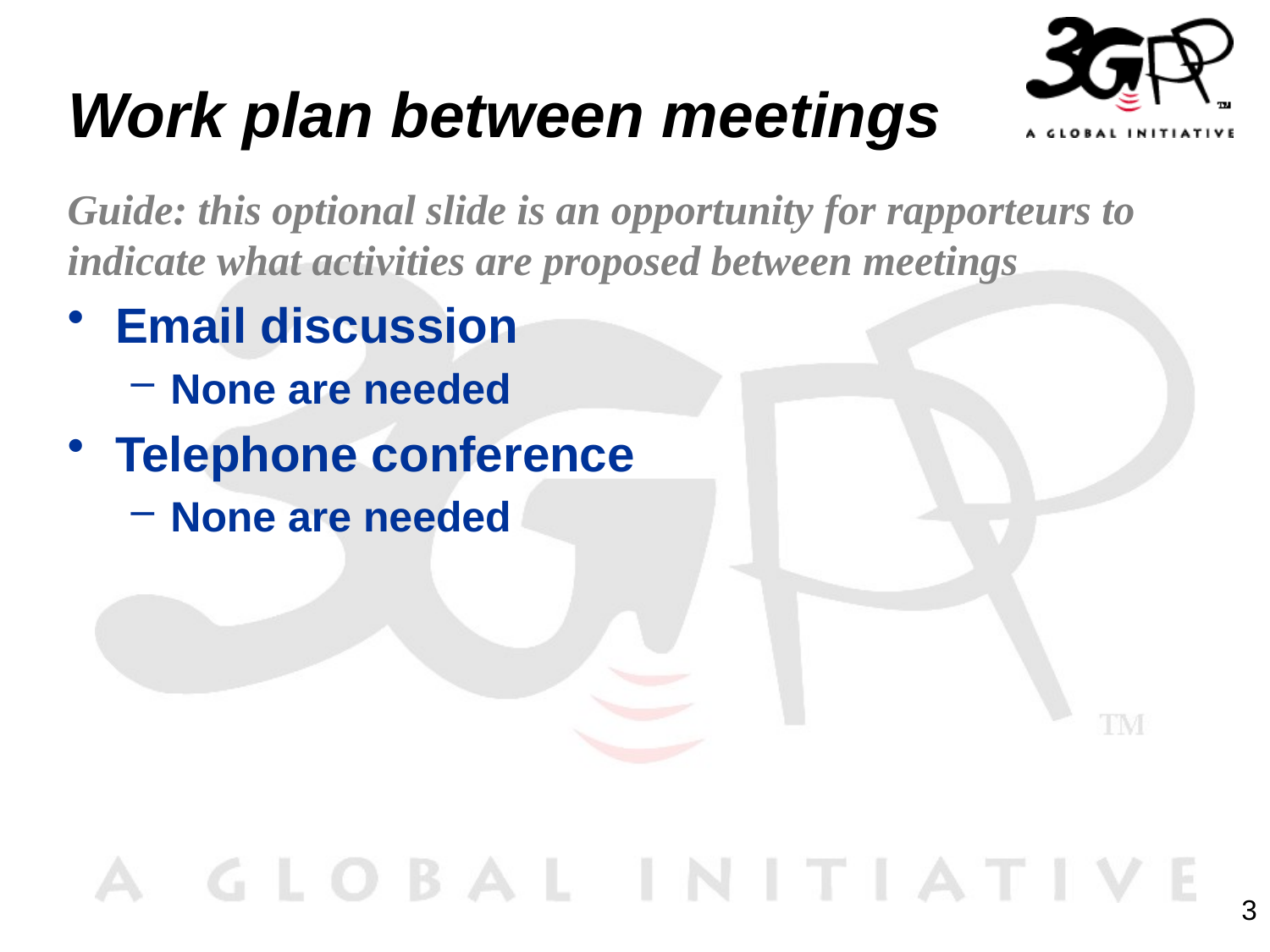

# Work plan between meetings
Guide: this optional slide is an opportunity for rapporteurs to indicate what activities are proposed between meetings
Email discussion
None are needed
Telephone conference
None are needed

3